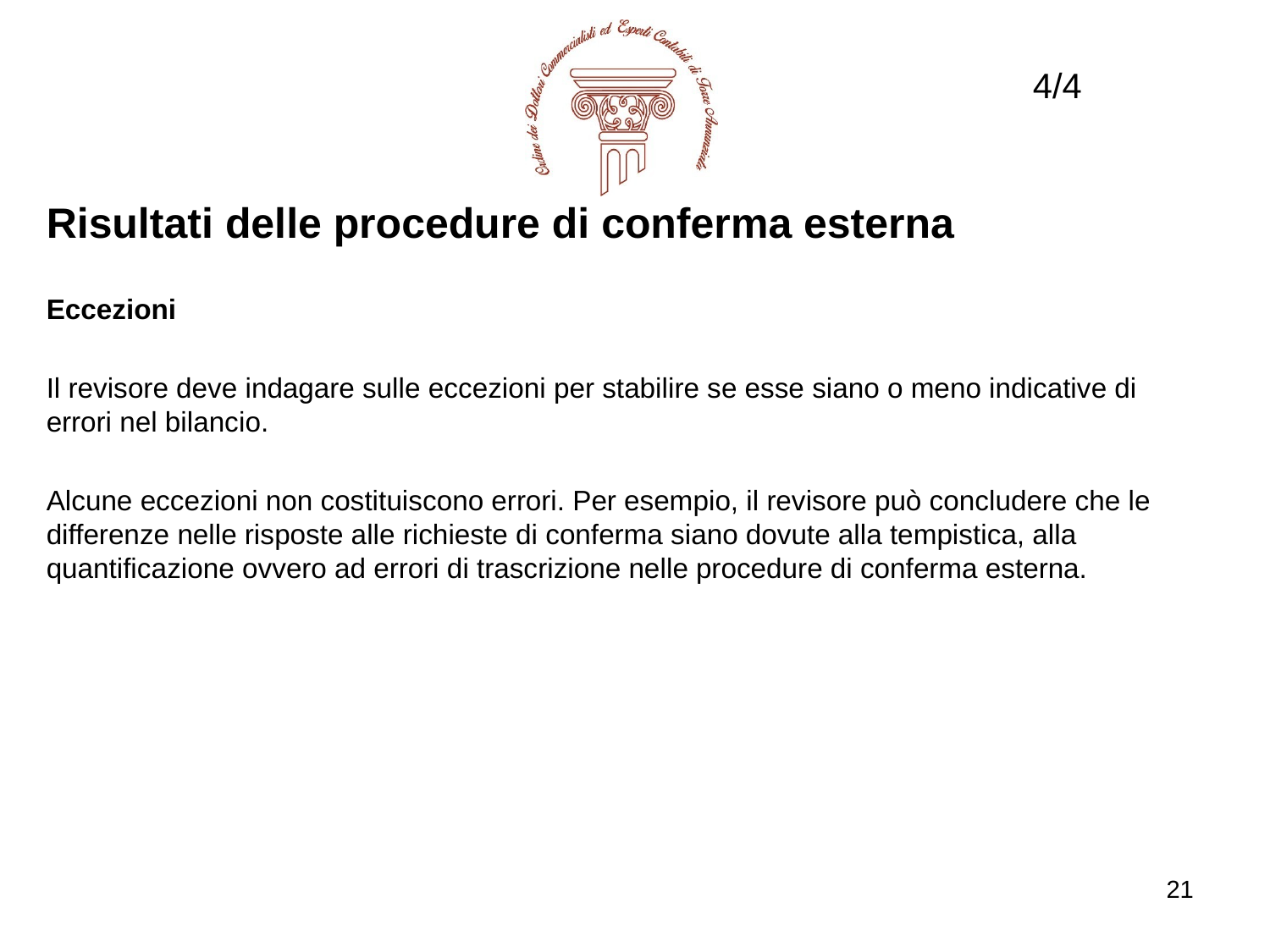

4/4
Risultati delle procedure di conferma esterna

Eccezioni

Il revisore deve indagare sulle eccezioni per stabilire se esse siano o meno indicative di errori nel bilancio.

Alcune eccezioni non costituiscono errori. Per esempio, il revisore può concludere che le differenze nelle risposte alle richieste di conferma siano dovute alla tempistica, alla quantificazione ovvero ad errori di trascrizione nelle procedure di conferma esterna.

21